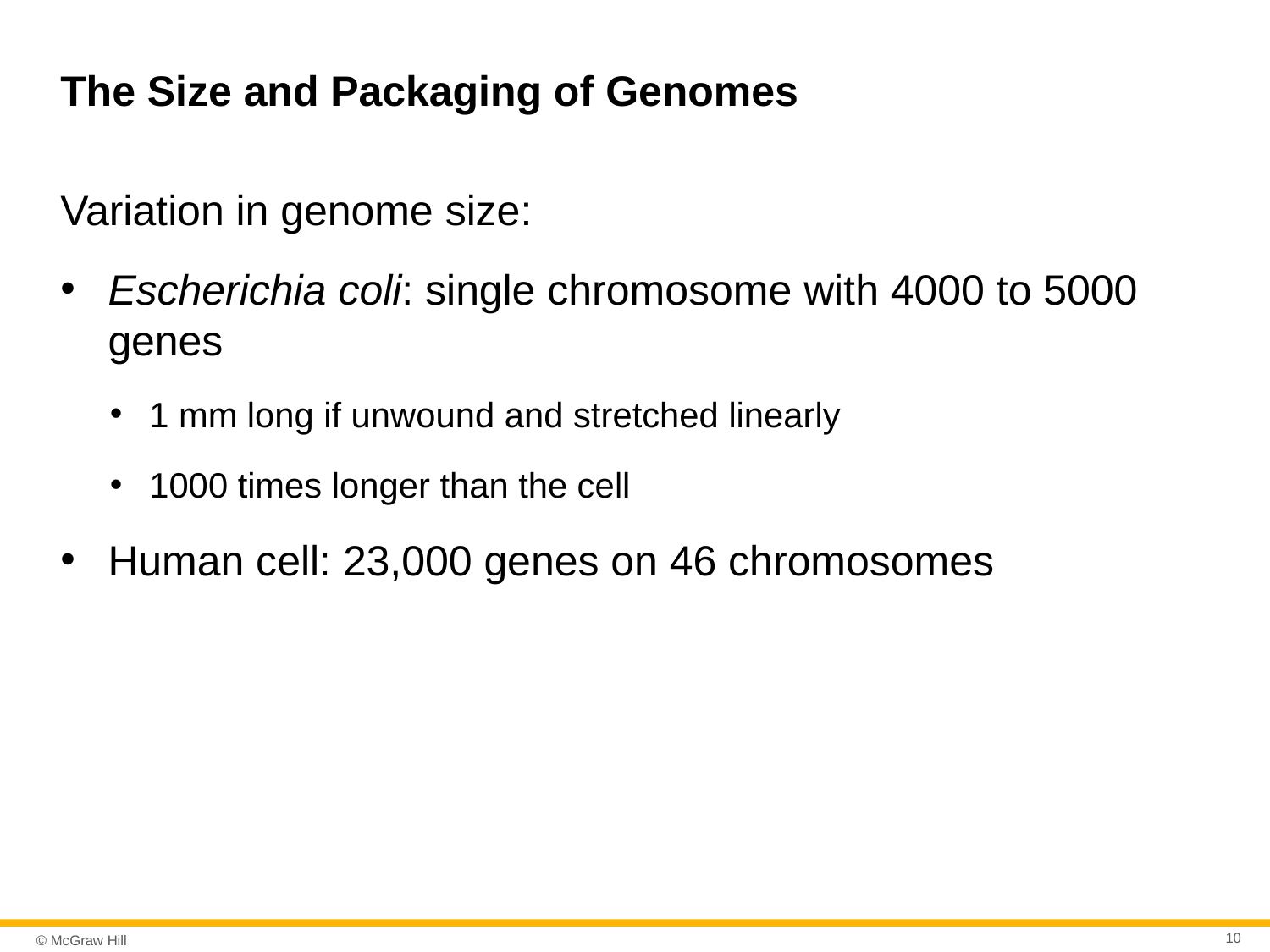

# The Size and Packaging of Genomes
Variation in genome size:
Escherichia coli: single chromosome with 4000 to 5000 genes
1 mm long if unwound and stretched linearly
1000 times longer than the cell
Human cell: 23,000 genes on 46 chromosomes